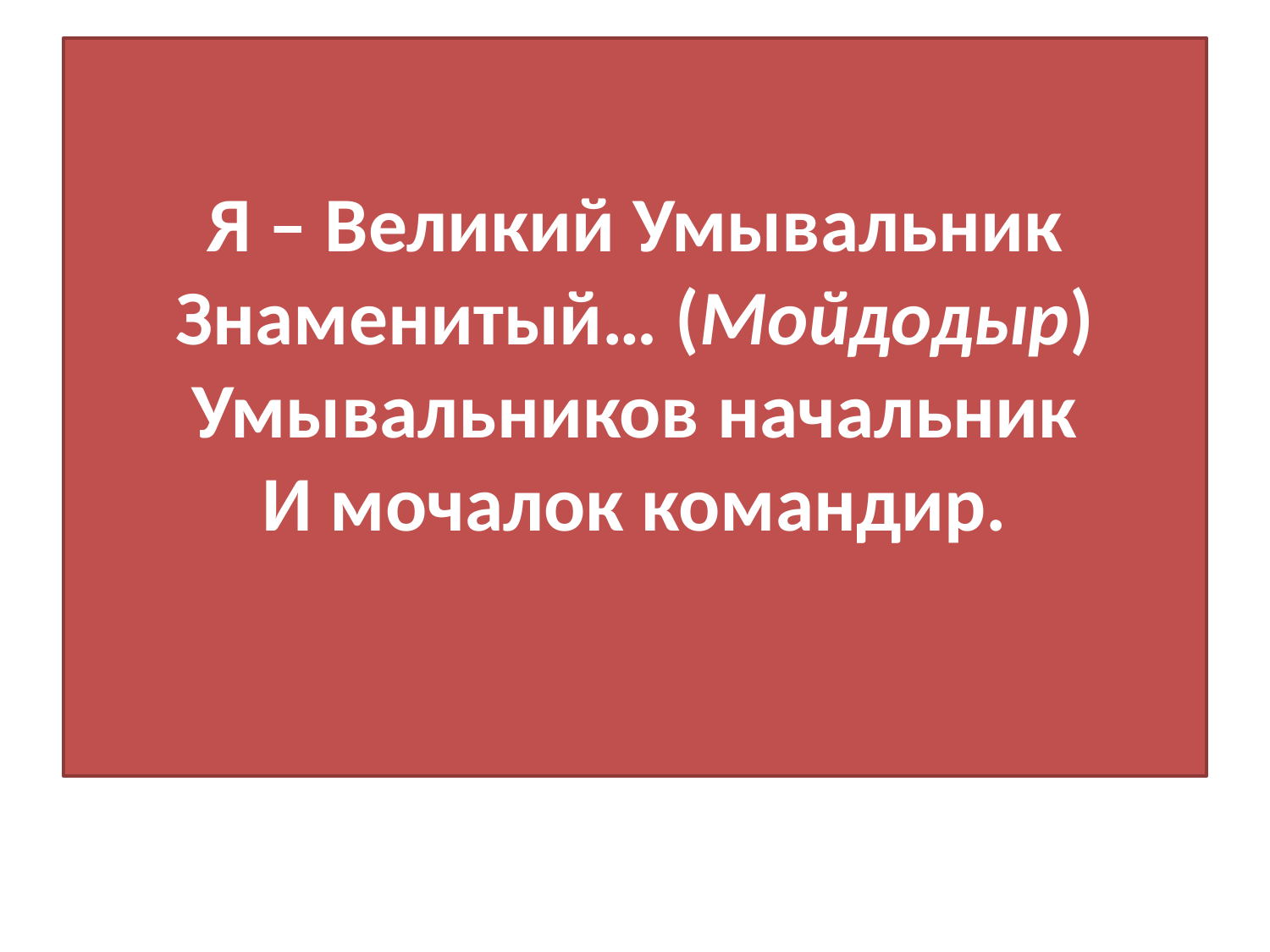

# Я – Великий Умывальник Знаменитый… (Мойдодыр) Умывальников начальник И мочалок командир.